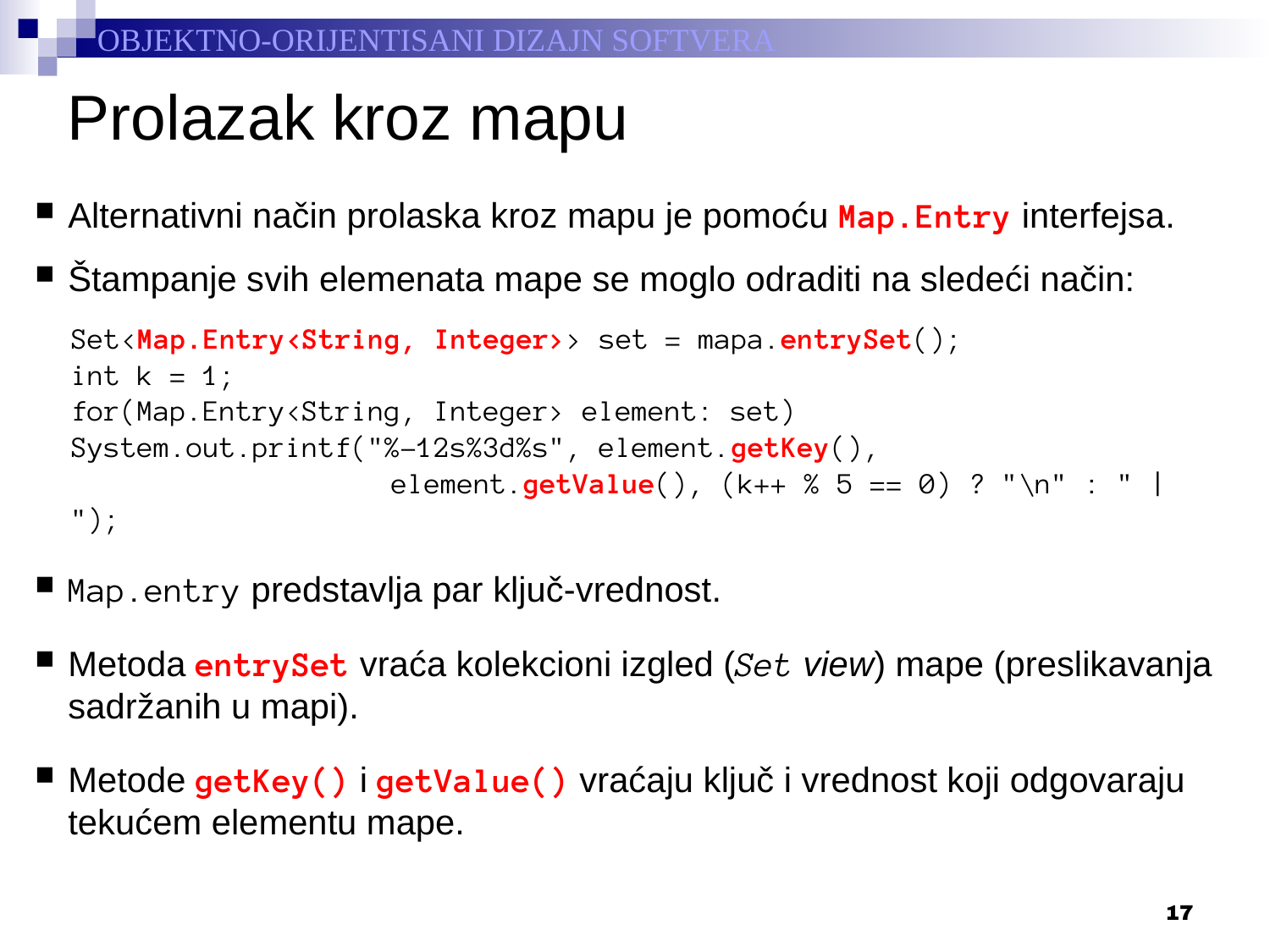

# Prolazak kroz mapu
Alternativni način prolaska kroz mapu je pomoću Map.Entry interfejsa.
Štampanje svih elemenata mape se moglo odraditi na sledeći način:
Set<Map.Entry<String, Integer>> set = mapa.entrySet();
int k = 1;
for(Map.Entry<String, Integer> element: set)
System.out.printf("%-12s%3d%s", element.getKey(),
		    element.getValue(), (k++ % 5 == 0) ? "\n" : " | ");
Map.entry predstavlja par ključ-vrednost.
Metoda entrySet vraća kolekcioni izgled (Set view) mape (preslikavanja sadržanih u mapi).
Metode getKey() i getValue() vraćaju ključ i vrednost koji odgovaraju tekućem elementu mape.
17